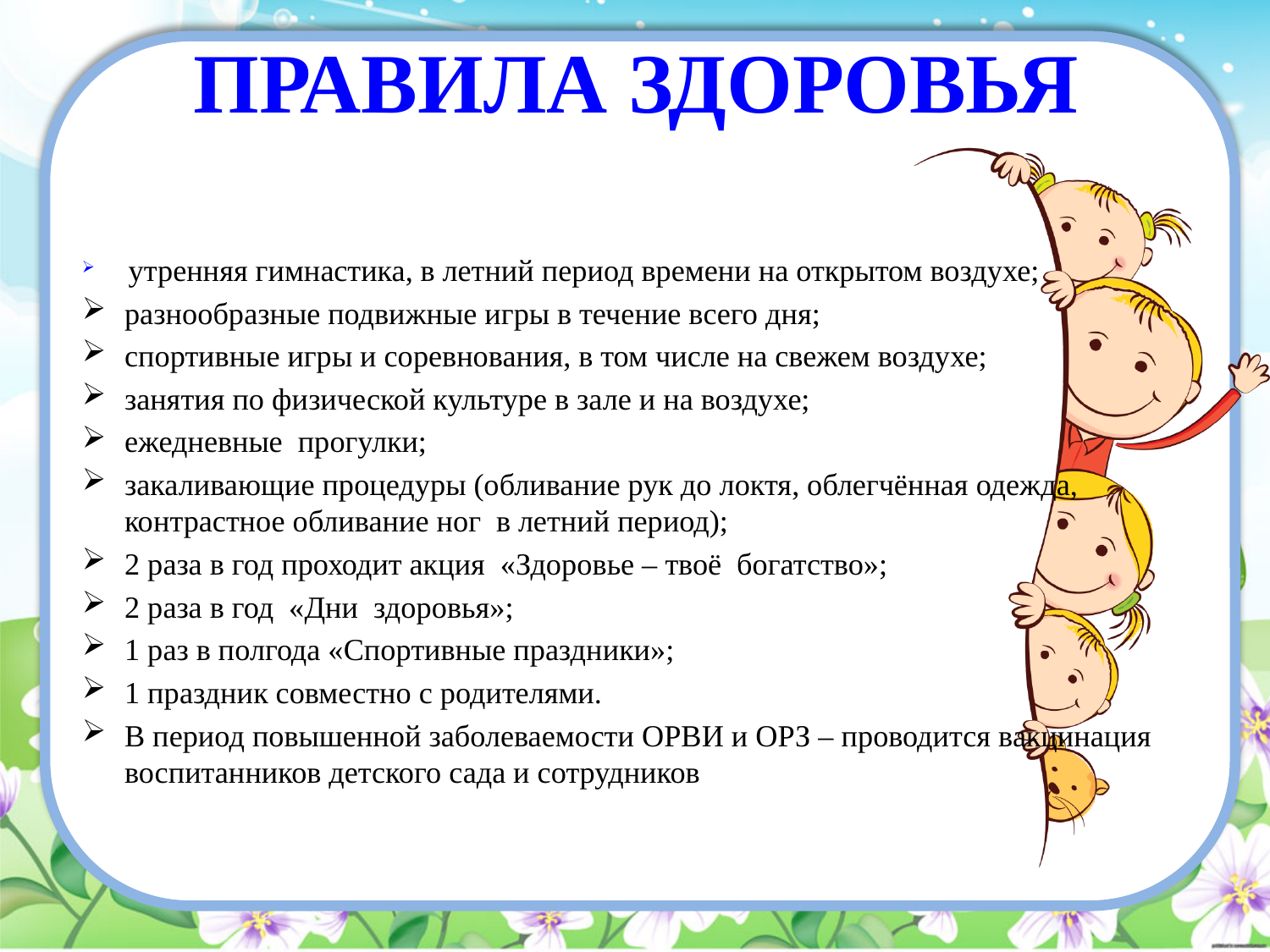

# ПРАВИЛА ЗДОРОВЬЯ

 утренняя гимнастика, в летний период времени на открытом воздухе;
разнообразные подвижные игры в течение всего дня;
спортивные игры и соревнования, в том числе на свежем воздухе;
занятия по физической культуре в зале и на воздухе;
ежедневные  прогулки;
закаливающие процедуры (обливание рук до локтя, облегчённая одежда, контрастное обливание ног  в летний период);
2 раза в год проходит акция  «Здоровье – твоё  богатство»;
2 раза в год  «Дни  здоровья»;
1 раз в полгода «Спортивные праздники»;
1 праздник совместно с родителями.
В период повышенной заболеваемости ОРВИ и ОРЗ – проводится вакцинация воспитанников детского сада и сотрудников